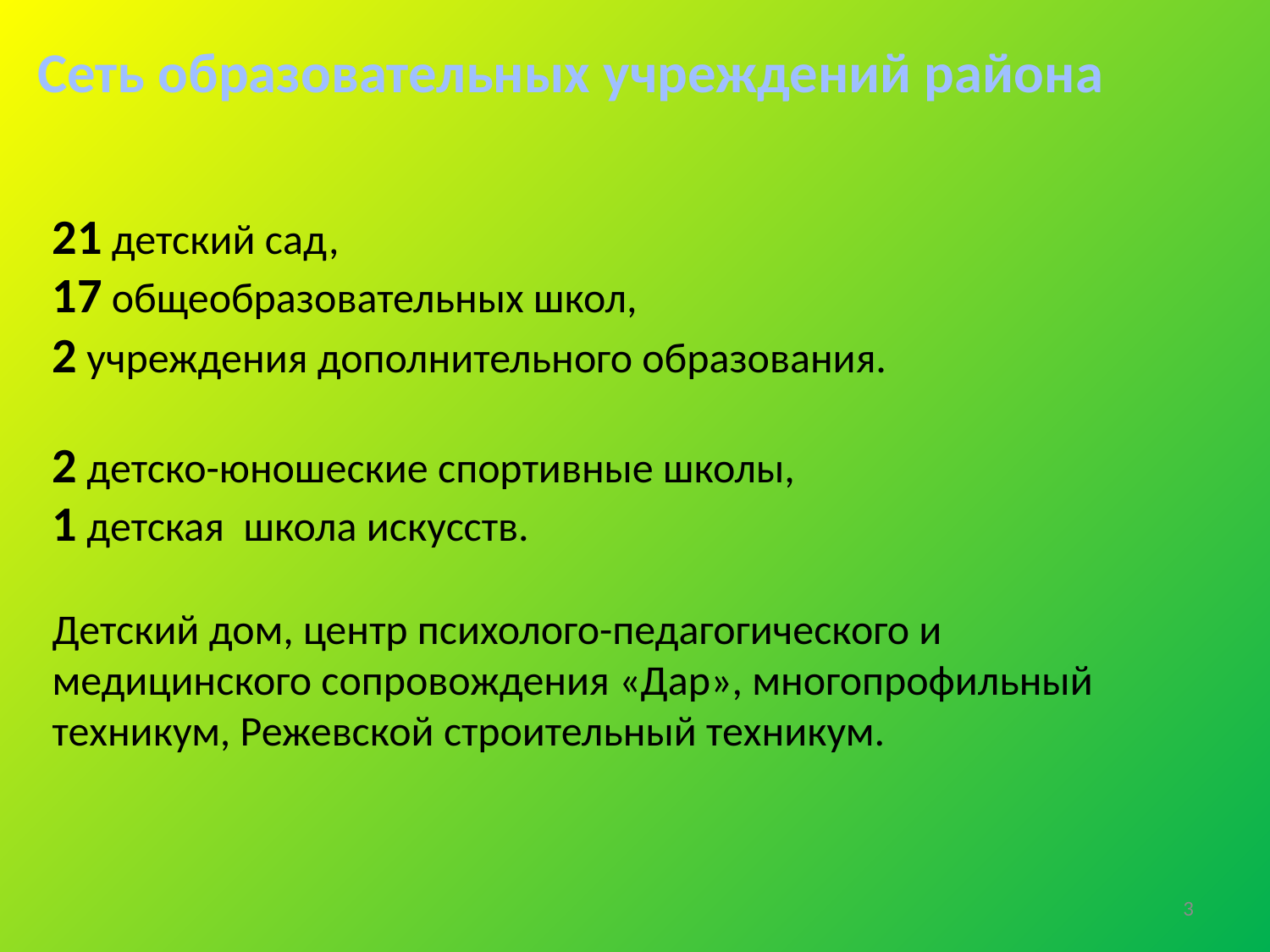

Сеть образовательных учреждений района
21 детский сад,
17 общеобразовательных школ,
2 учреждения дополнительного образования.

2 детско-юношеские спортивные школы,
1 детская  школа искусств.

Детский дом, центр психолого-педагогического и медицинского сопровождения «Дар», многопрофильный техникум, Режевской строительный техникум.
3